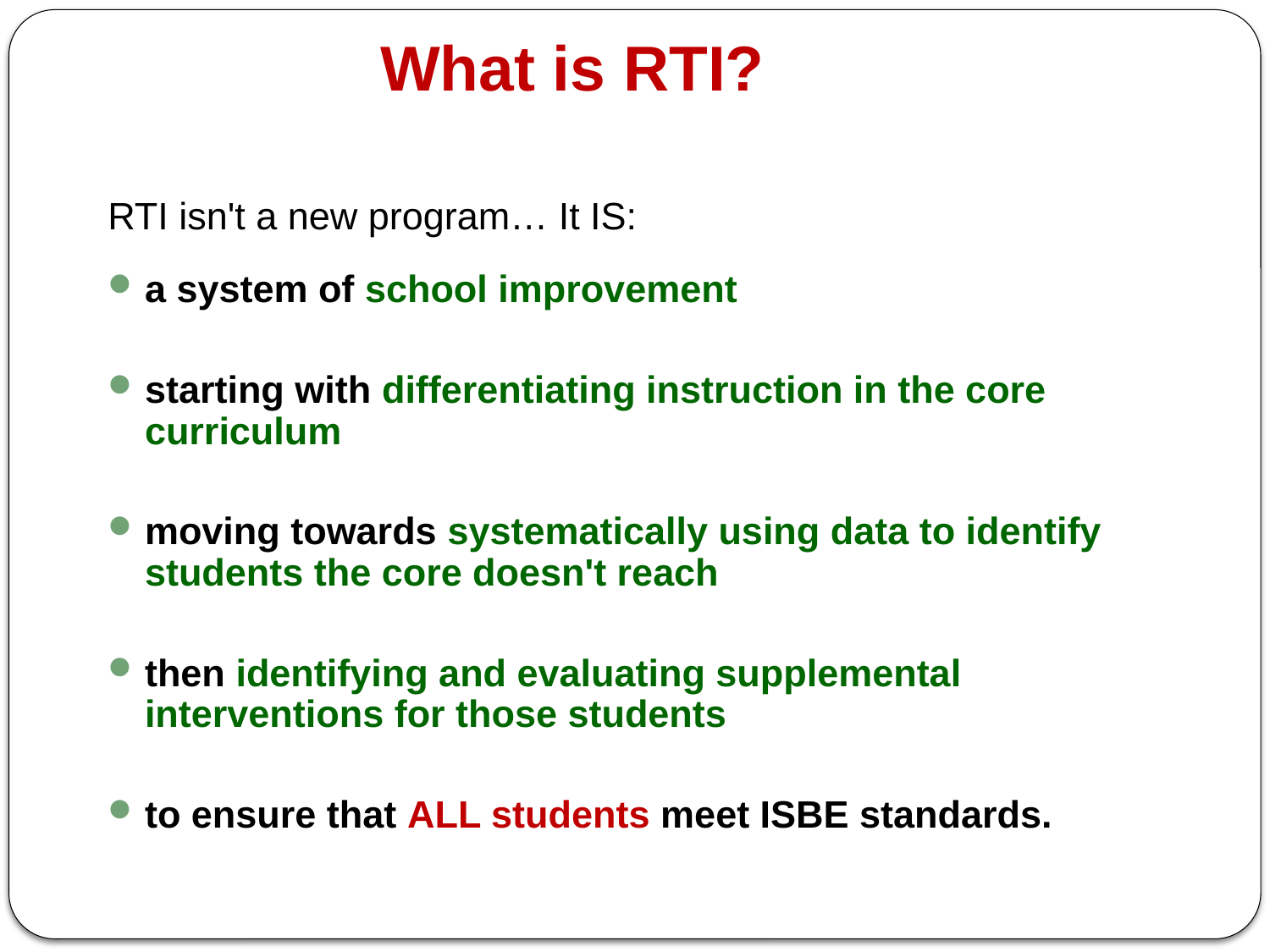

# What is RTI?
RTI isn't a new program… It IS:

a system of school improvement

starting with differentiating instruction in the core curriculum

moving towards systematically using data to identify students the core doesn't reach

then identifying and evaluating supplemental interventions for those students

to ensure that ALL students meet ISBE standards.